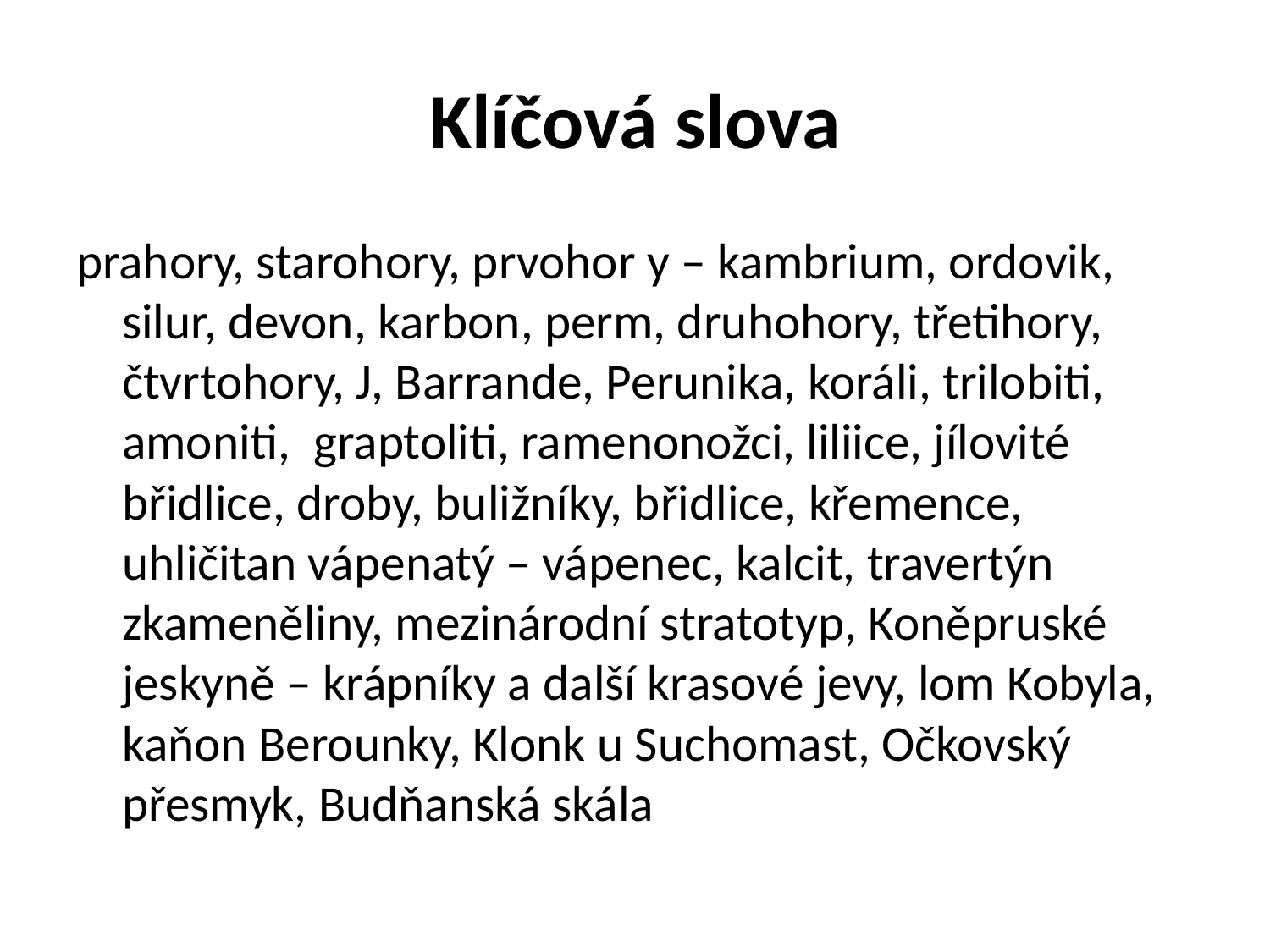

# Klíčová slova
prahory, starohory, prvohor y – kambrium, ordovik, silur, devon, karbon, perm, druhohory, třetihory, čtvrtohory, J, Barrande, Perunika, koráli, trilobiti, amoniti,  graptoliti, ramenonožci, liliice, jílovité břidlice, droby, buližníky, břidlice, křemence, uhličitan vápenatý – vápenec, kalcit, travertýn zkameněliny, mezinárodní stratotyp, Koněpruské jeskyně – krápníky a další krasové jevy, lom Kobyla, kaňon Berounky, Klonk u Suchomast, Očkovský přesmyk, Budňanská skála